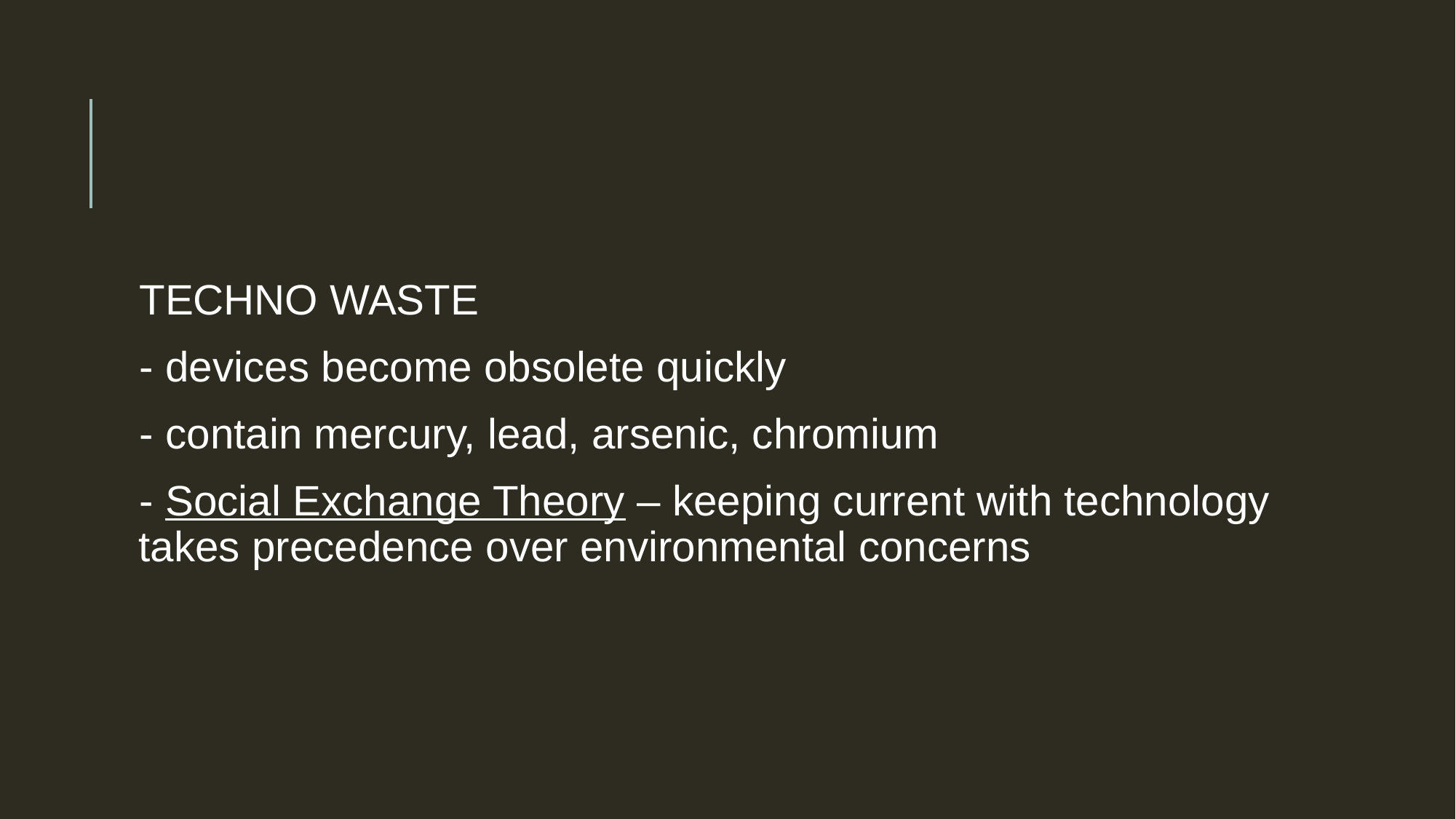

#
TECHNO WASTE
- devices become obsolete quickly
- contain mercury, lead, arsenic, chromium
- Social Exchange Theory – keeping current with technology takes precedence over environmental concerns